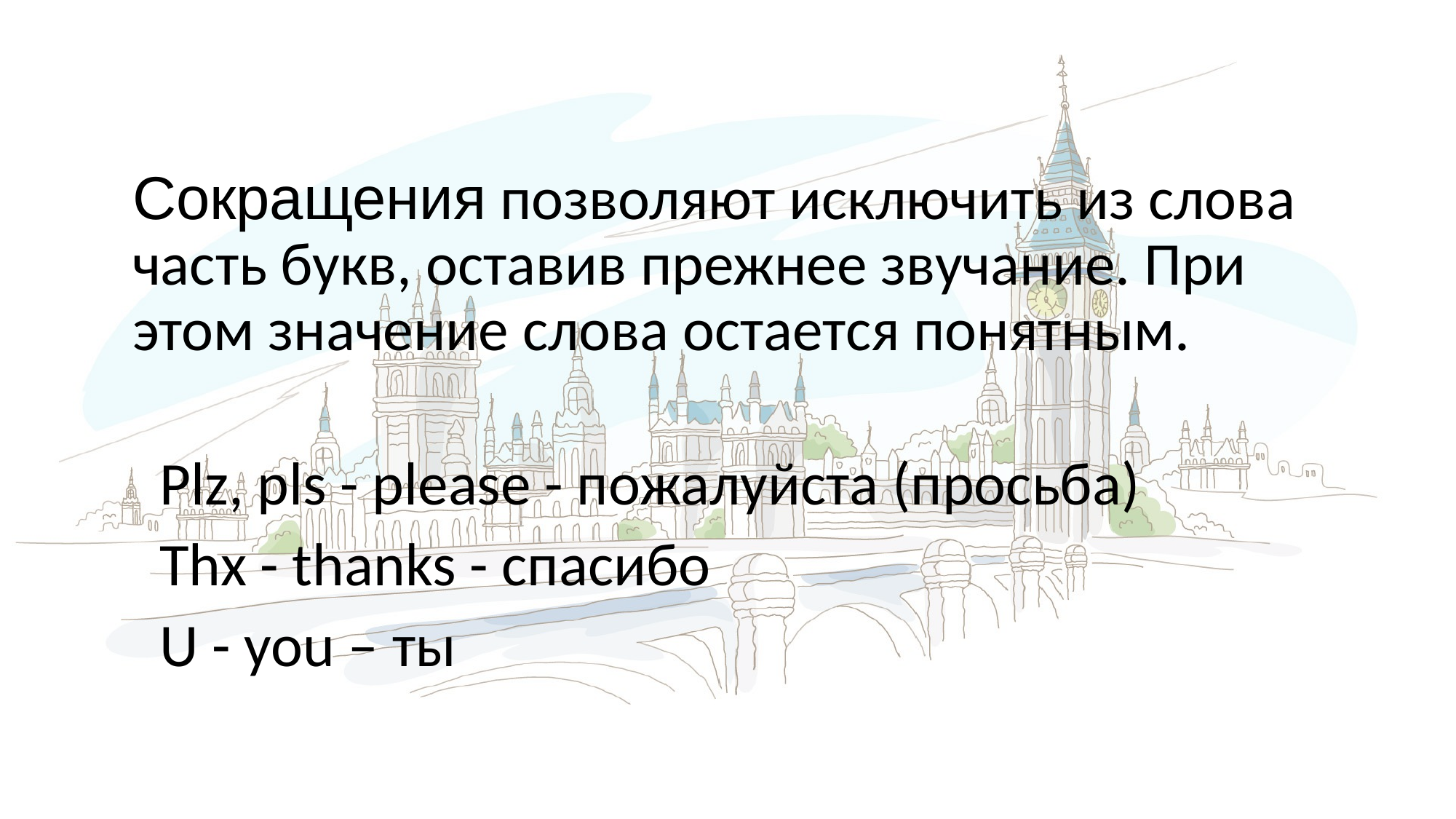

Сокращения позволяют исключить из слова часть букв, оставив прежнее звучание. При этом значение слова остается понятным.

  Plz, pls - please - пожалуйста (просьба)
  Thx - thanks - спасибо
  U - you – ты